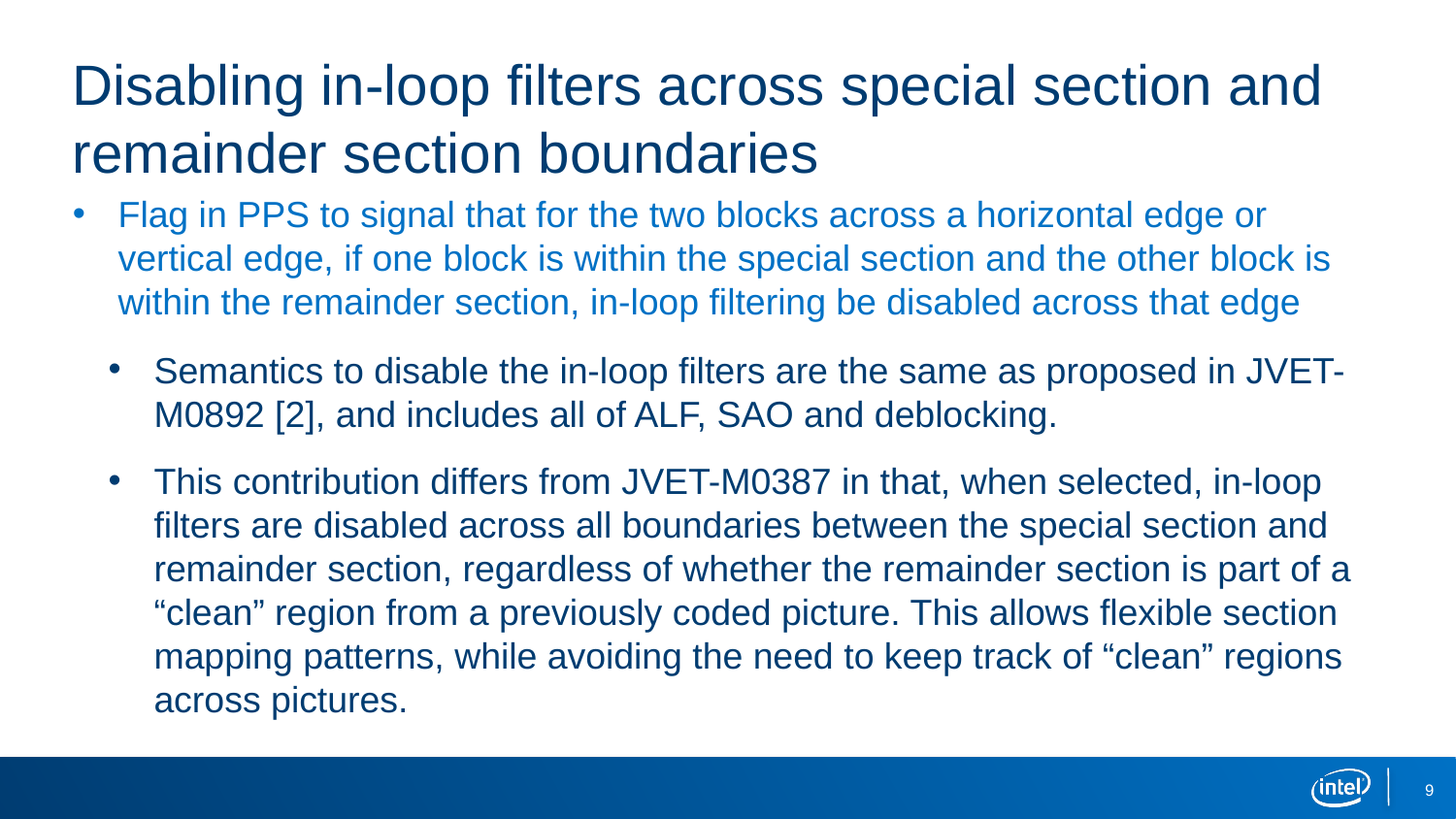

# Disabling in-loop filters across special section and remainder section boundaries
Flag in PPS to signal that for the two blocks across a horizontal edge or vertical edge, if one block is within the special section and the other block is within the remainder section, in-loop filtering be disabled across that edge
Semantics to disable the in-loop filters are the same as proposed in JVET-M0892 [2], and includes all of ALF, SAO and deblocking.
This contribution differs from JVET-M0387 in that, when selected, in-loop filters are disabled across all boundaries between the special section and remainder section, regardless of whether the remainder section is part of a “clean” region from a previously coded picture. This allows flexible section mapping patterns, while avoiding the need to keep track of “clean” regions across pictures.
9